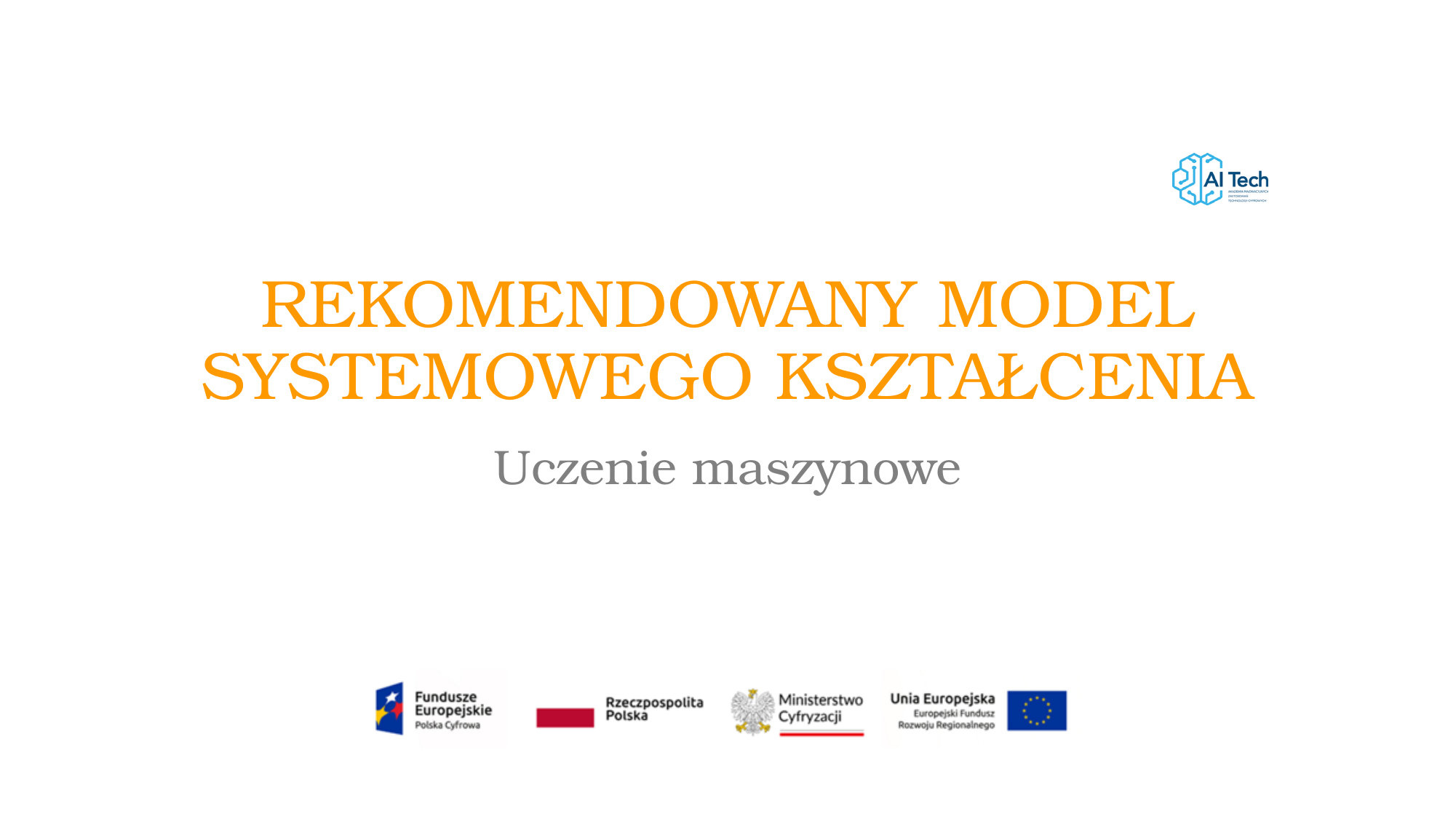

# REKOMENDOWANY MODEL SYSTEMOWEGO KSZTAŁCENIA
Uczenie maszynowe